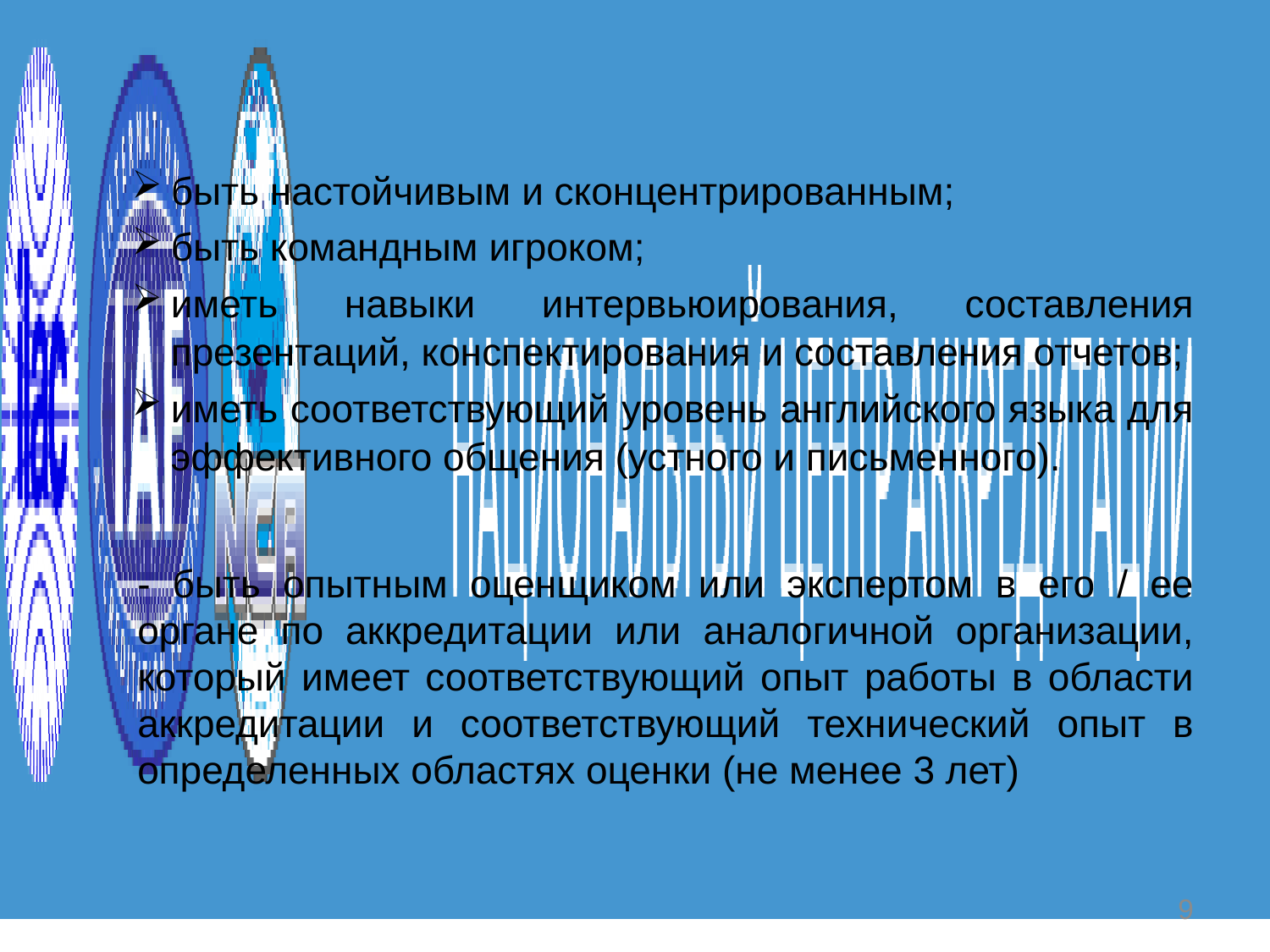

быть настойчивым и сконцентрированным;
быть командным игроком;
иметь навыки интервьюирования, составления презентаций, конспектирования и составления отчетов;
иметь соответствующий уровень английского языка для эффективного общения (устного и письменного).

- быть опытным оценщиком или экспертом в его / ее органе по аккредитации или аналогичной организации, который имеет соответствующий опыт работы в области аккредитации и соответствующий технический опыт в определенных областях оценки (не менее 3 лет)

9